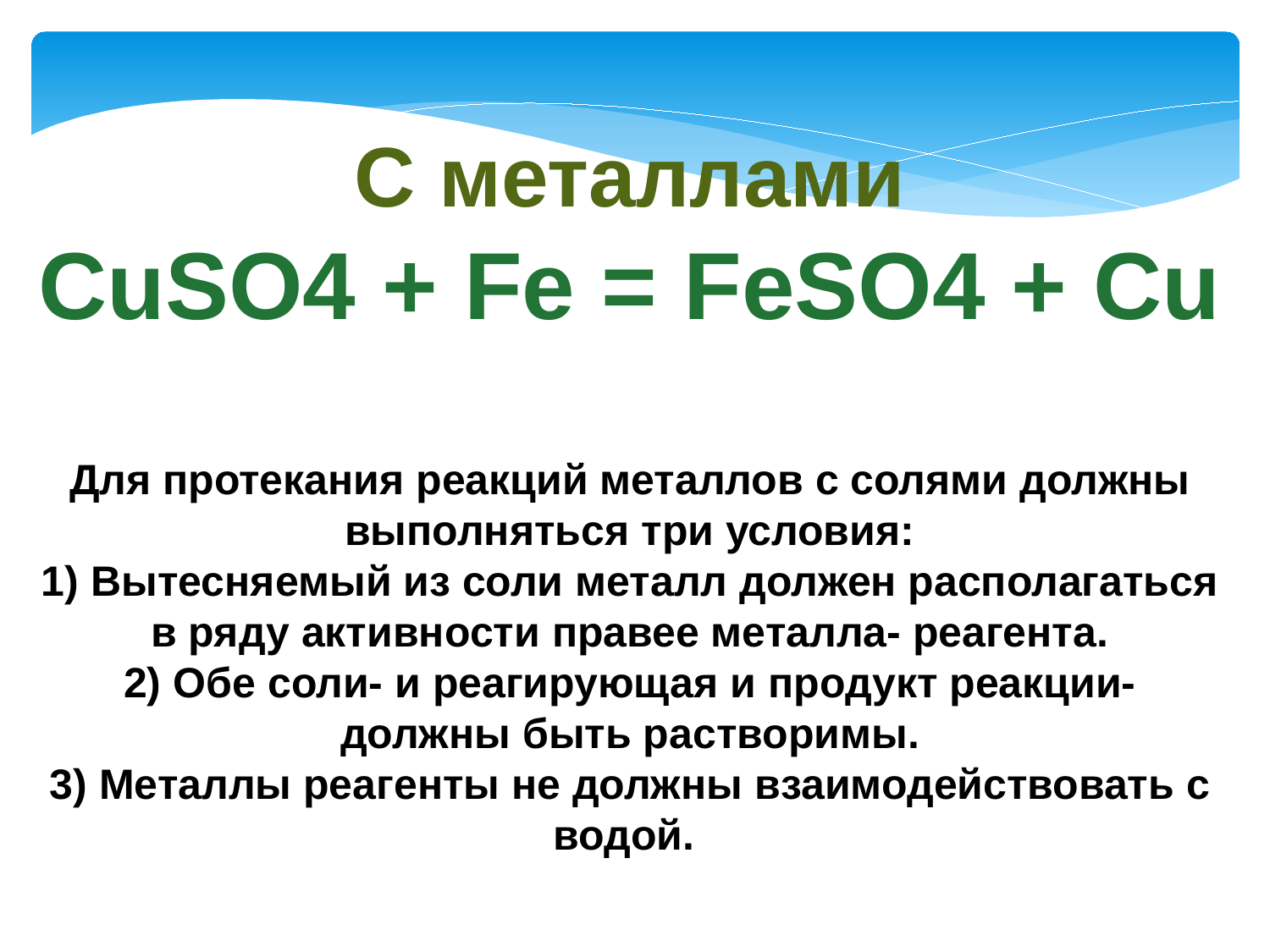

С металлами
CuSO4 + Fe = FeSO4 + Cu

Для протекания реакций металлов с солями должны выполняться три условия:
1) Вытесняемый из соли металл должен располагаться в ряду активности правее металла- реагента.
2) Обе соли- и реагирующая и продукт реакции- должны быть растворимы.
3) Металлы реагенты не должны взаимодействовать с водой.